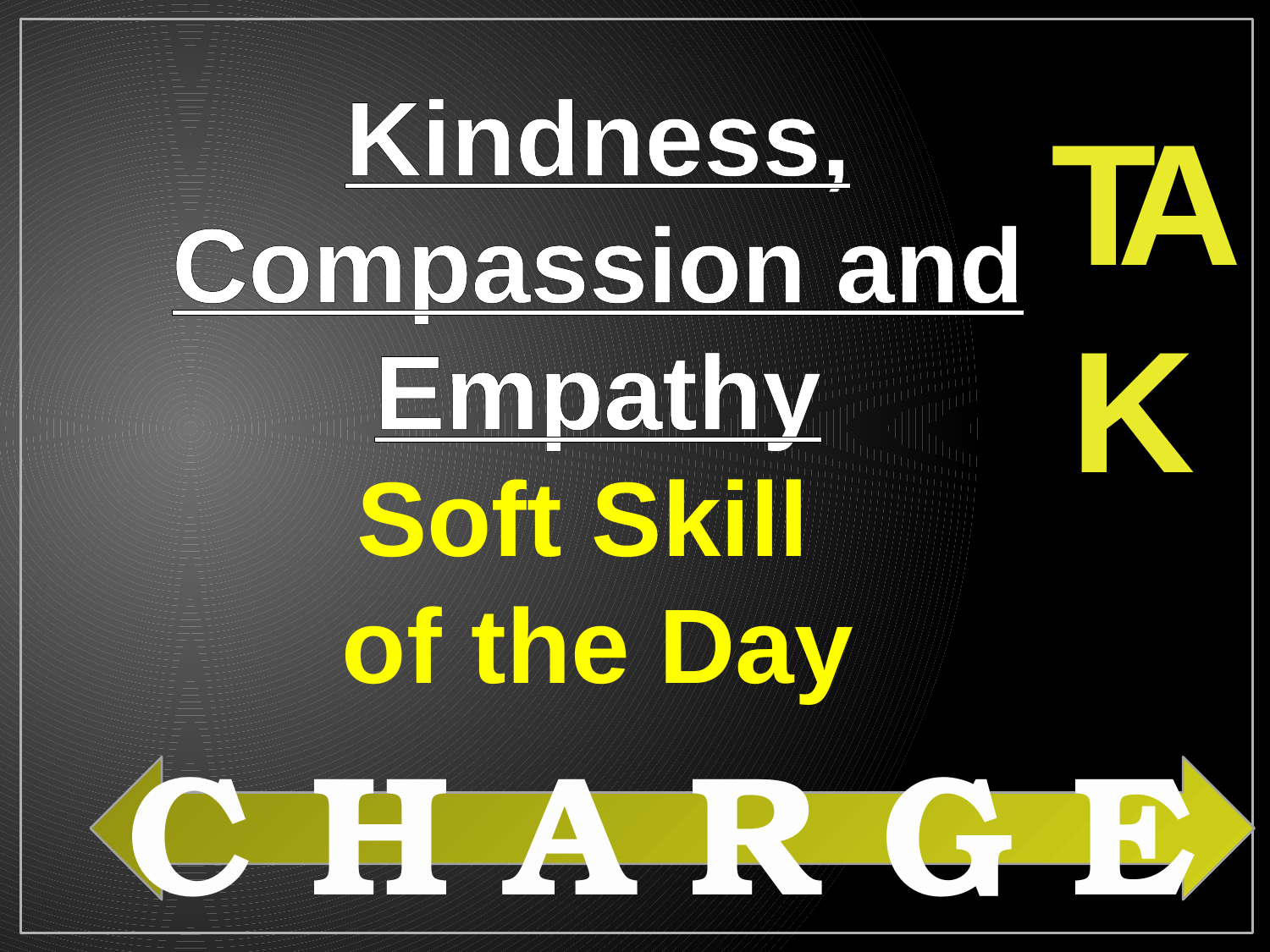

Kindness, Compassion and Empathy
Soft Skill
of the Day
TAK
C H A R G E